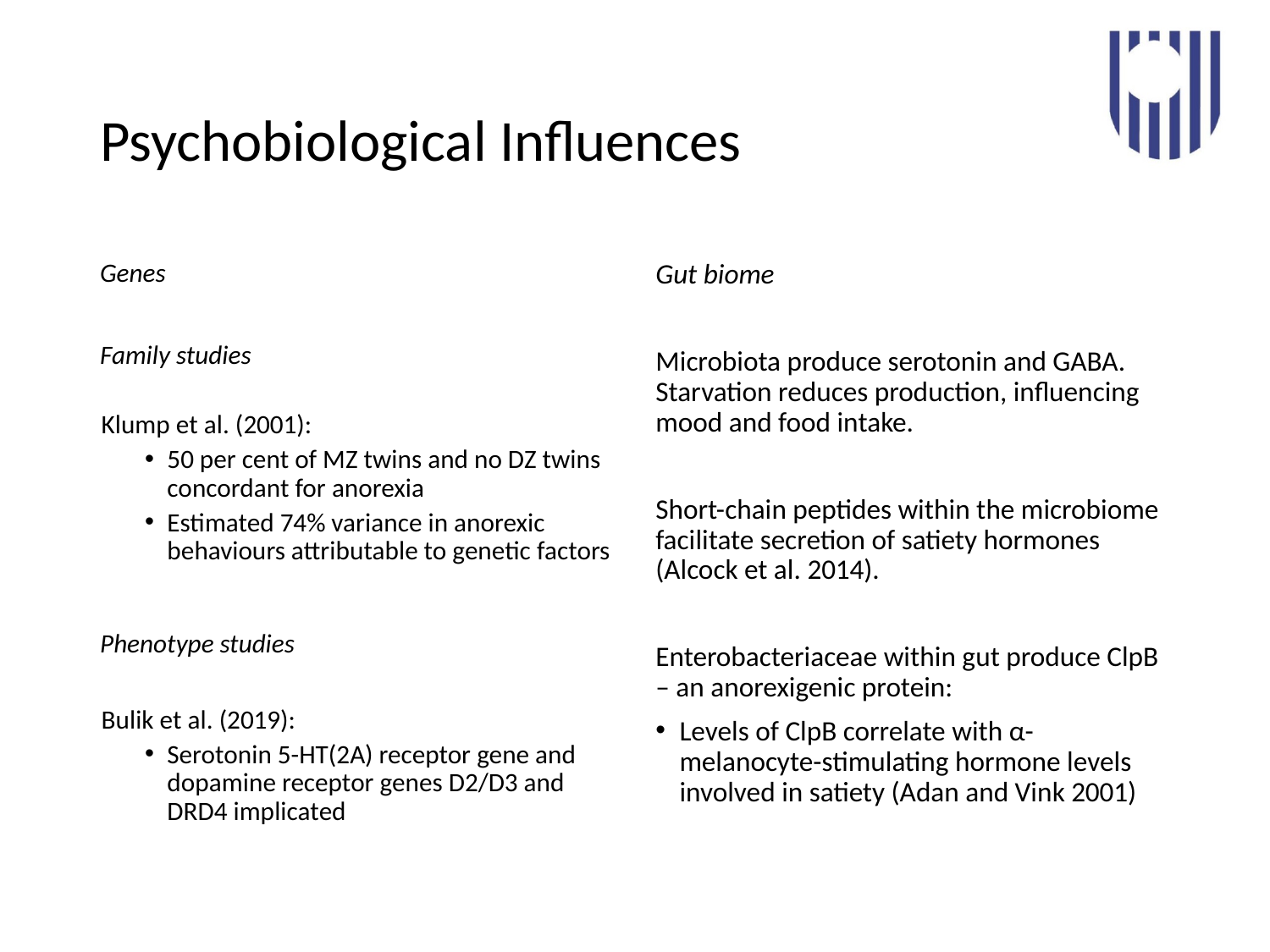

# Psychobiological Influences
Genes

Family studies

Klump et al. (2001):
50 per cent of MZ twins and no DZ twins concordant for anorexia
Estimated 74% variance in anorexic behaviours attributable to genetic factors

Phenotype studies

Bulik et al. (2019):
Serotonin 5-HT(2A) receptor gene and dopamine receptor genes D2/D3 and DRD4 implicated
Gut biome

Microbiota produce serotonin and GABA. Starvation reduces production, influencing mood and food intake.

Short-chain peptides within the microbiome facilitate secretion of satiety hormones (Alcock et al. 2014).

Enterobacteriaceae within gut produce ClpB – an anorexigenic protein:
Levels of ClpB correlate with α-melanocyte-stimulating hormone levels involved in satiety (Adan and Vink 2001)